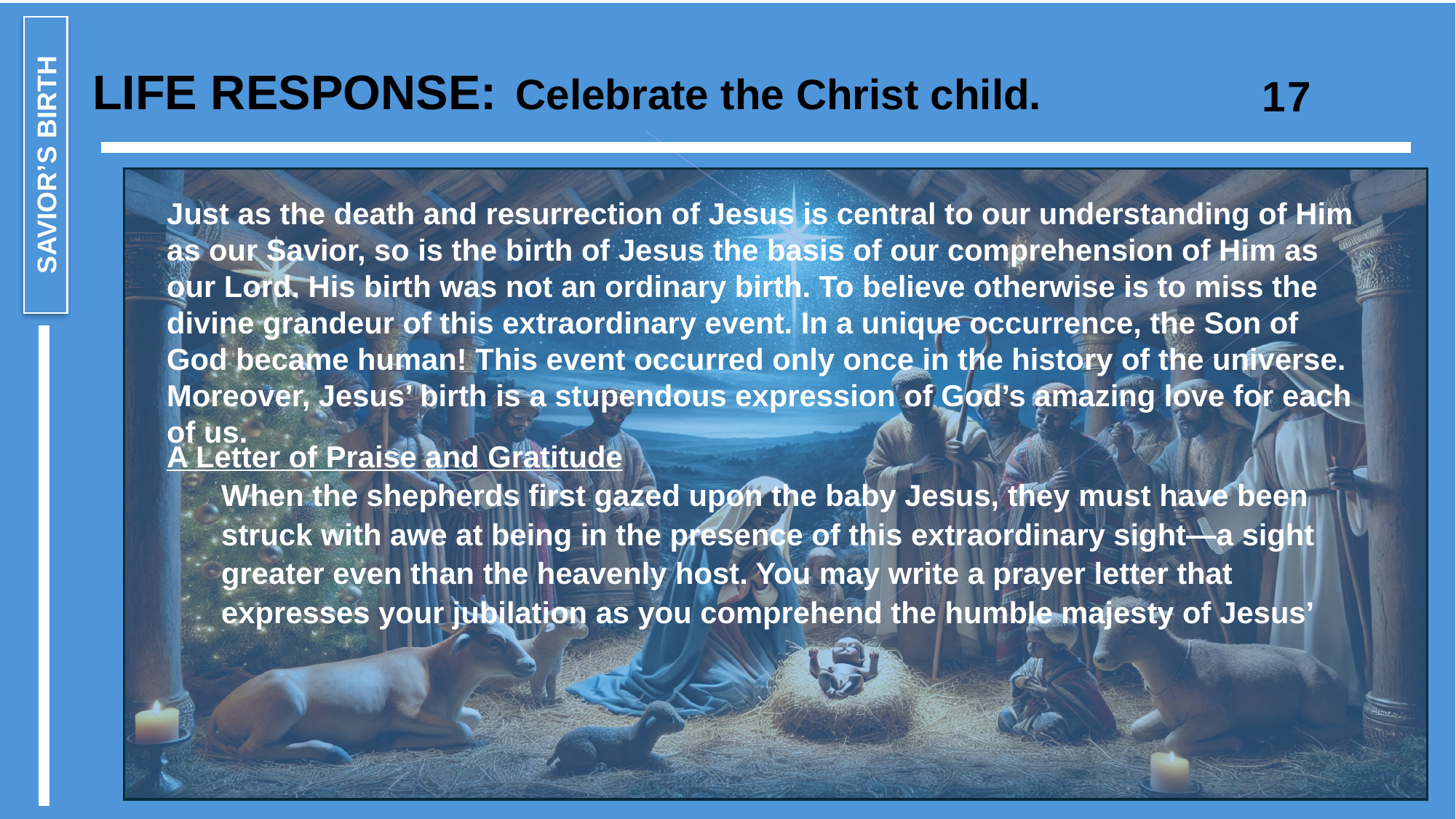

Life Response: Celebrate the Christ child.

17

Savior’s Birth

Just as the death and resurrection of Jesus is central to our understanding of Him as our Savior, so is the birth of Jesus the basis of our comprehension of Him as our Lord. His birth was not an ordinary birth. To believe otherwise is to miss the divine grandeur of this extraordinary event. In a unique occurrence, the Son of God became human! This event occurred only once in the history of the universe. Moreover, Jesus’ birth is a stupendous expression of God’s amazing love for each of us.

A Letter of Praise and Gratitude
When the shepherds first gazed upon the baby Jesus, they must have been struck with awe at being in the presence of this extraordinary sight—a sight greater even than the heavenly host. You may write a prayer letter that expresses your jubilation as you comprehend the humble majesty of Jesus’